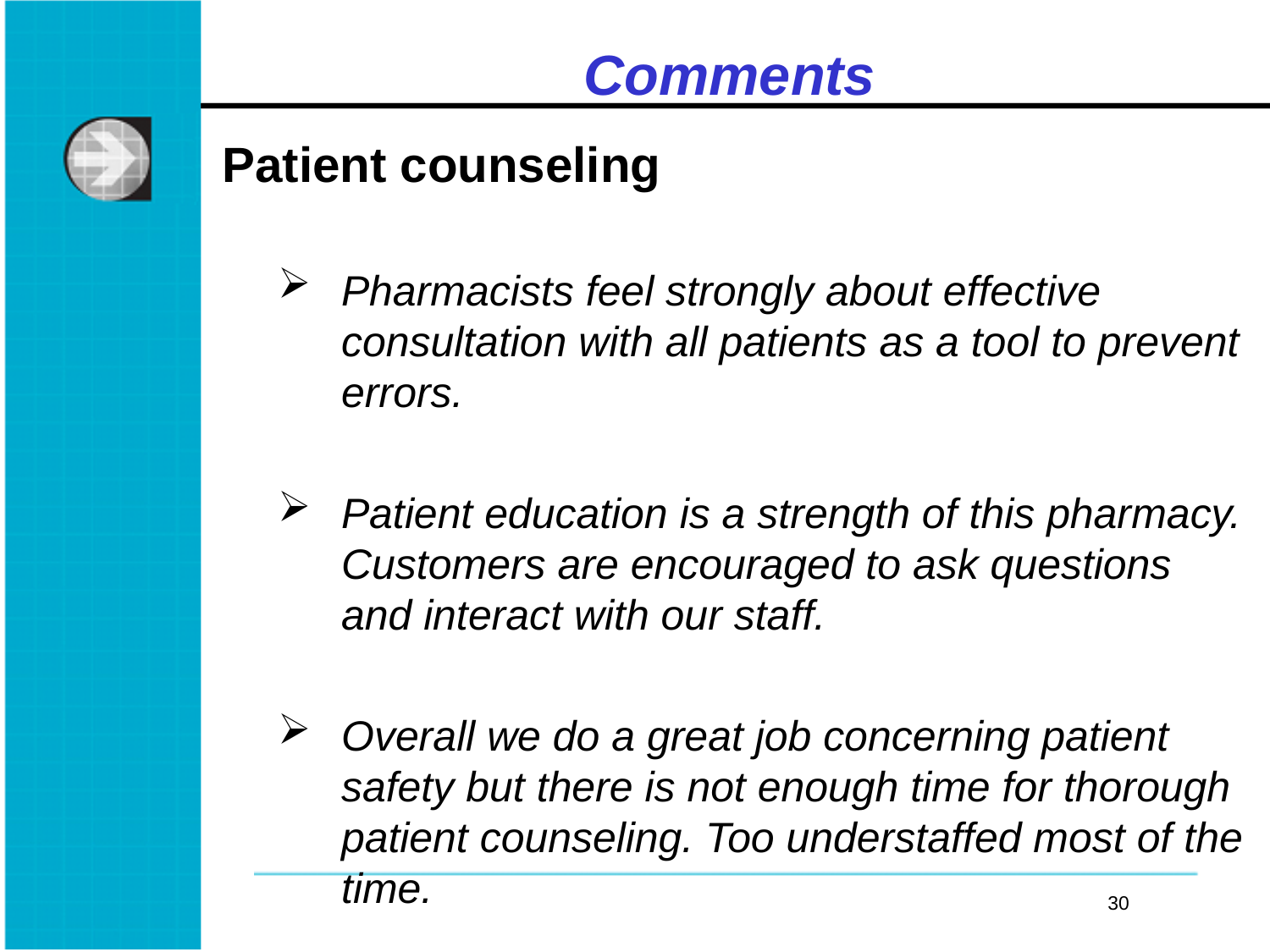

# Comments

Patient counseling

Pharmacists feel strongly about effective consultation with all patients as a tool to prevent errors.

Patient education is a strength of this pharmacy. Customers are encouraged to ask questions and interact with our staff.

Overall we do a great job concerning patient safety but there is not enough time for thorough patient counseling. Too understaffed most of the time.